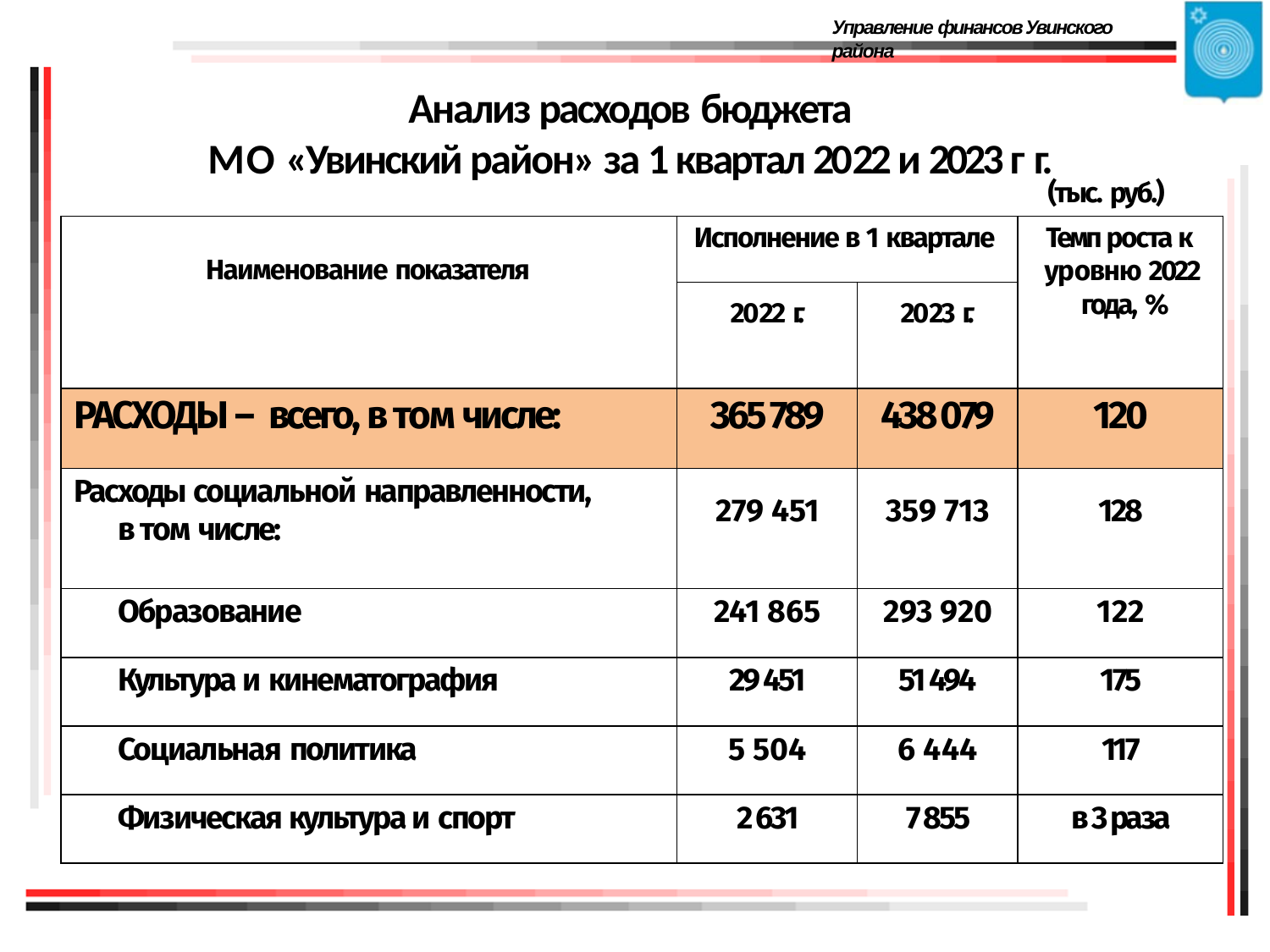

Управление финансов Увинского района

# Анализ расходов бюджета
МО «Увинский район» за 1 квартал 2022 и 2023 г  г.

(тыс. руб.)
| Наименование показателя | Исполнение в 1 квартале |  | Темп роста к уровню 2022 года, % |
| --- | --- | --- | --- |
|  | 2022 г. | 2023 г. |  |
| РАСХОДЫ – всего, в том числе: | 365 789 | 438 079 | 120 |
| Расходы социальной направленности, в том числе: | 279 451 | 359 713 | 128 |
| Образование | 241 865 | 293 920 | 122 |
| Культура и кинематография | 29 451 | 51 494 | 175 |
| Социальная политика | 5 504 | 6 444 | 117 |
| Физическая культура и спорт | 2 631 | 7 855 | в 3 раза |